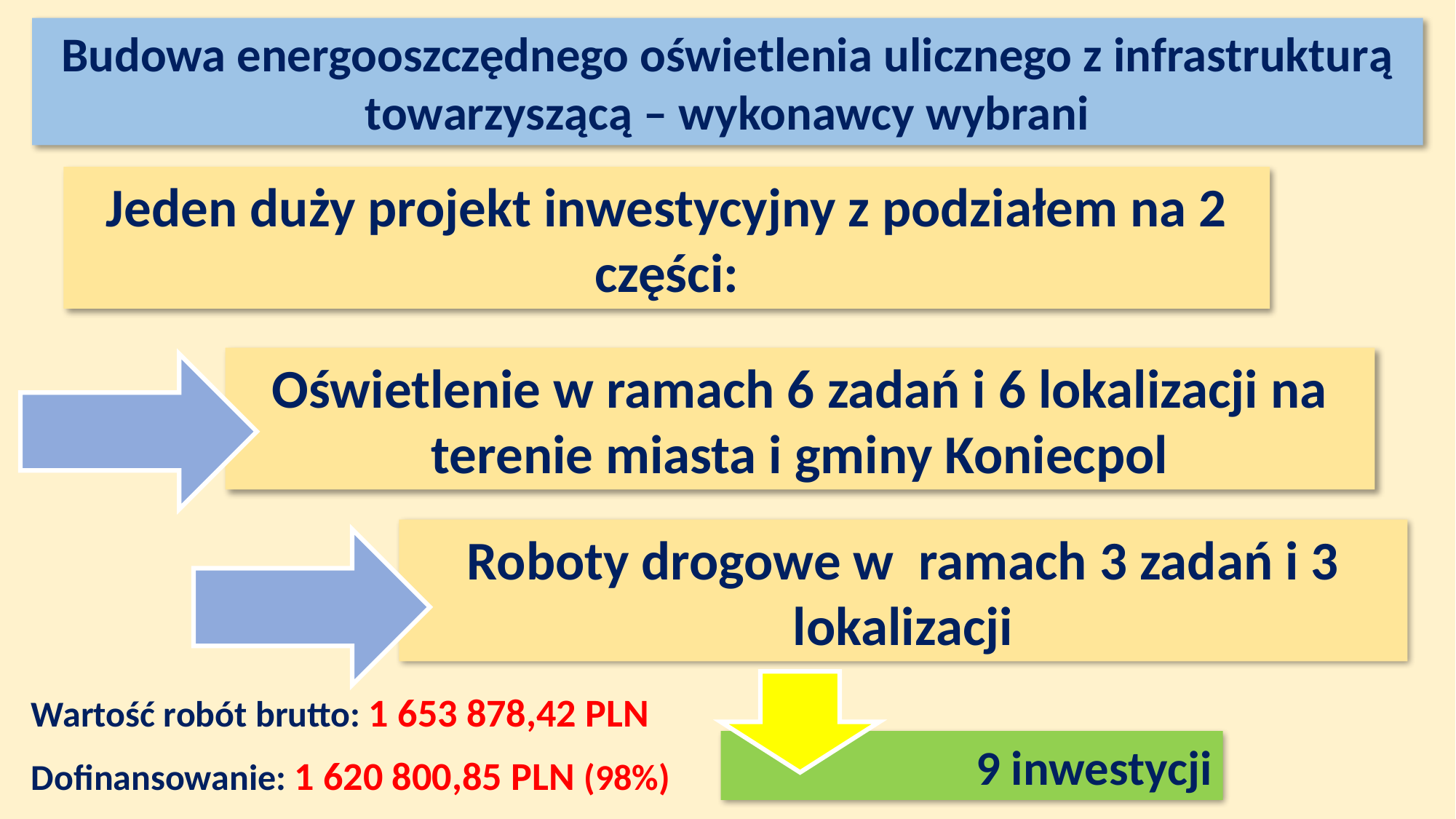

Budowa energooszczędnego oświetlenia ulicznego z infrastrukturą towarzyszącą – wykonawcy wybrani
Jeden duży projekt inwestycyjny z podziałem na 2 części:

Oświetlenie w ramach 6 zadań i 6 lokalizacji na terenie miasta i gminy Koniecpol

Roboty drogowe w  ramach 3 zadań i 3 lokalizacji

Wartość robót brutto: 1 653 878,42 PLN
Dofinansowanie: 1 620 800,85 PLN (98%)

9 inwestycji